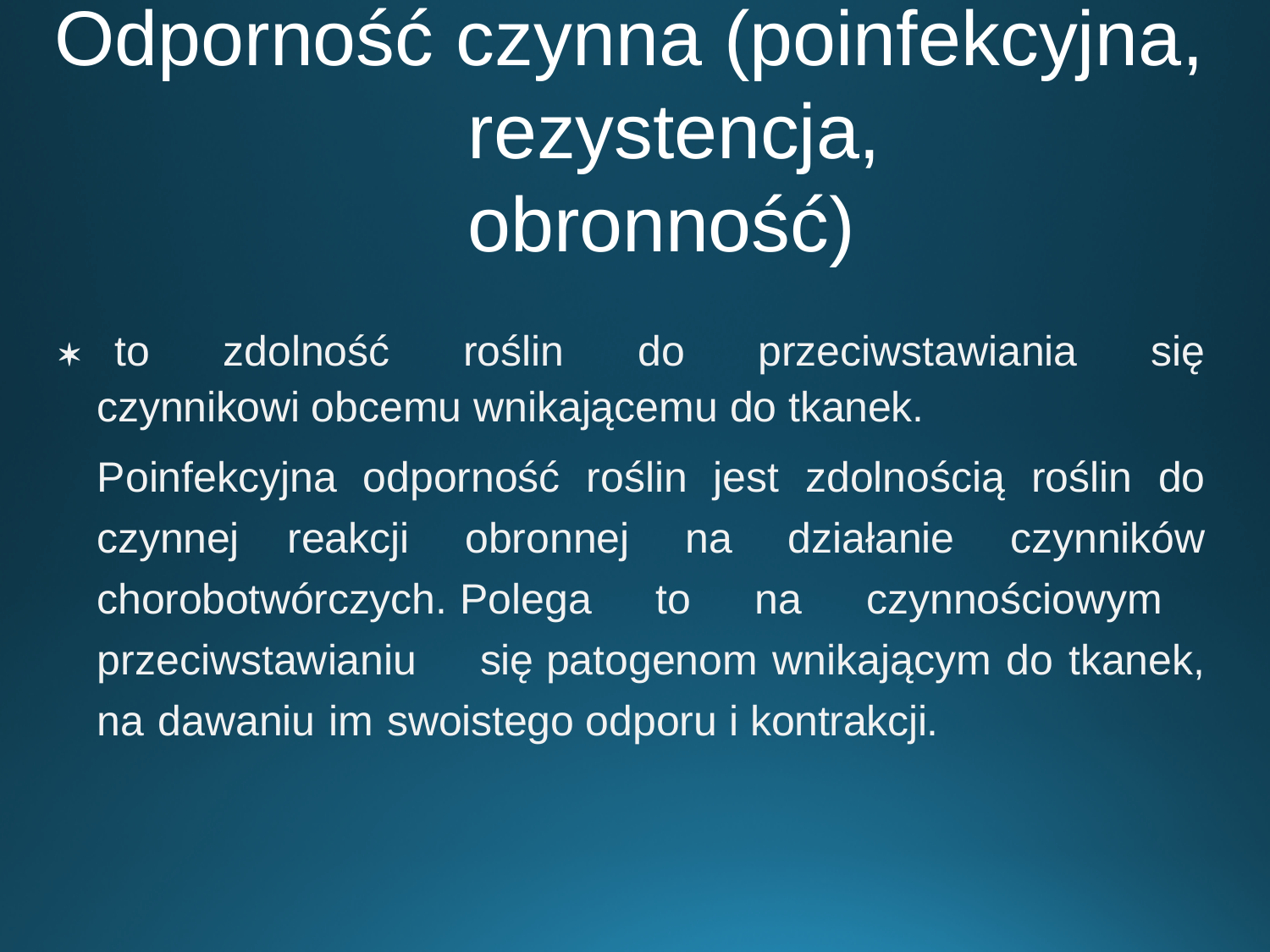

# Odporność czynna (poinfekcyjna, rezystencja, obronność)
∗ to  zdolność  roślin  do  przeciwstawiania  się czynnikowi obcemu wnikającemu do tkanek.
	Poinfekcyjna odporność roślin jest zdolnością roślin do czynnej reakcji obronnej na działanie czynników chorobotwórczych. Polega   to   na   czynnościowym   przeciwstawianiu   się patogenom wnikającym do tkanek, na dawaniu im swoistego odporu i kontrakcji.